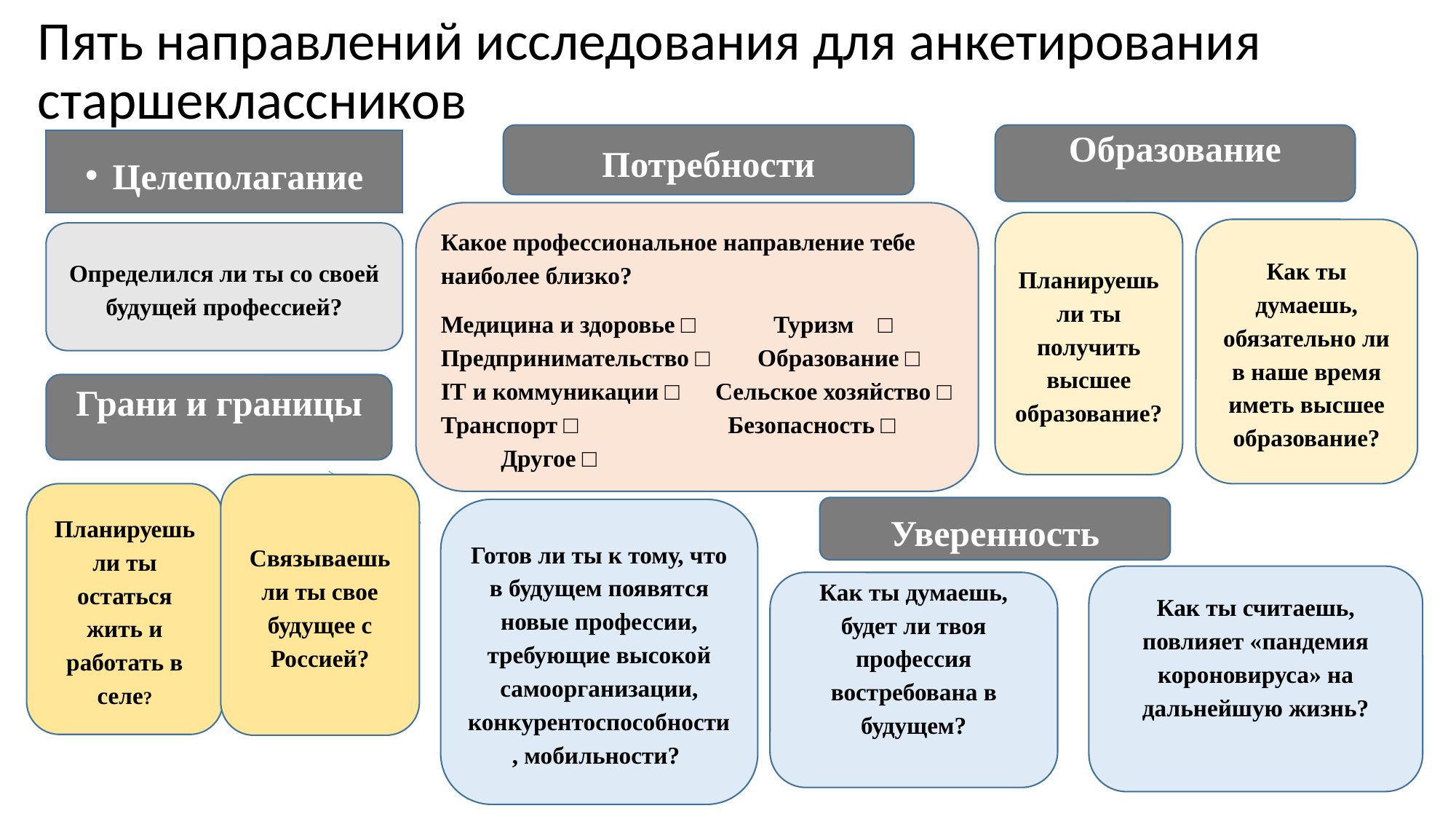

# Пять направлений исследования для анкетирования старшеклассников
Потребности
Образование

Целеполагание
Какое профессиональное направление тебе наиболее близко?
Медицина и здоровье □             Туризм    □ Предпринимательство □        Образование □
IT и коммуникации □      Сельское хозяйство □
Транспорт □                         Безопасность □                    Другое □
Планируешь ли ты получить высшее образование?
Как ты думаешь, обязательно ли в наше время иметь высшее образование?
Определился ли ты со своей будущей профессией?
Грани и границы

Связываешь ли ты свое будущее с Россией?
Планируешь ли ты остаться жить и работать в селе?
Уверенность
Готов ли ты к тому, что в будущем появятся новые профессии, требующие высокой самоорганизации, конкурентоспособности, мобильности?
Как ты считаешь, повлияет «пандемия короновируса» на дальнейшую жизнь?

Как ты думаешь, будет ли твоя профессия востребована в будущем?